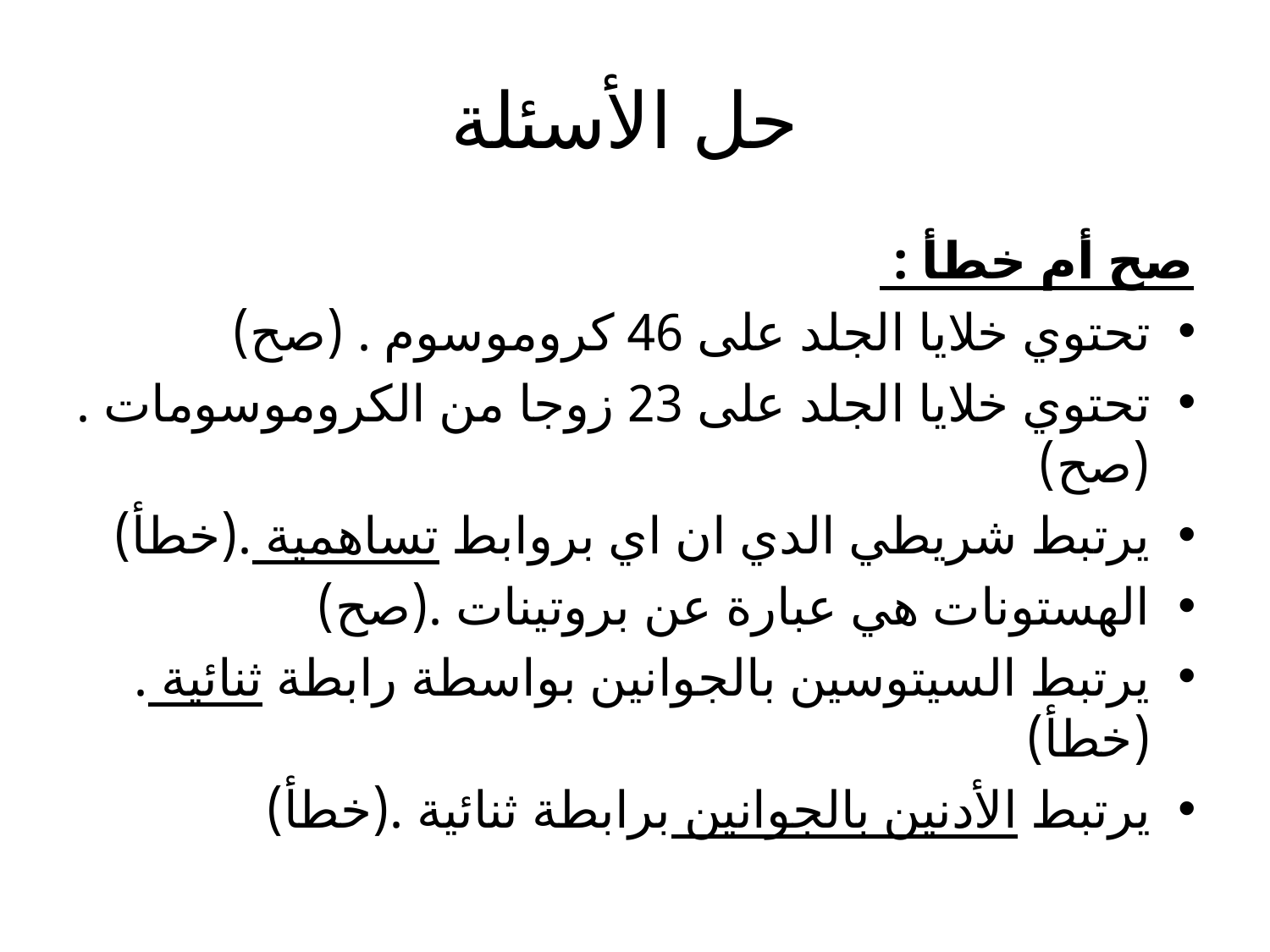

# حل الأسئلة
صح أم خطأ :
تحتوي خلايا الجلد على 46 كروموسوم . (صح)
تحتوي خلايا الجلد على 23 زوجا من الكروموسومات .(صح)
يرتبط شريطي الدي ان اي بروابط تساهمية .(خطأ)
الهستونات هي عبارة عن بروتينات .(صح)
يرتبط السيتوسين بالجوانين بواسطة رابطة ثنائية .(خطأ)
يرتبط الأدنين بالجوانين برابطة ثنائية .(خطأ)